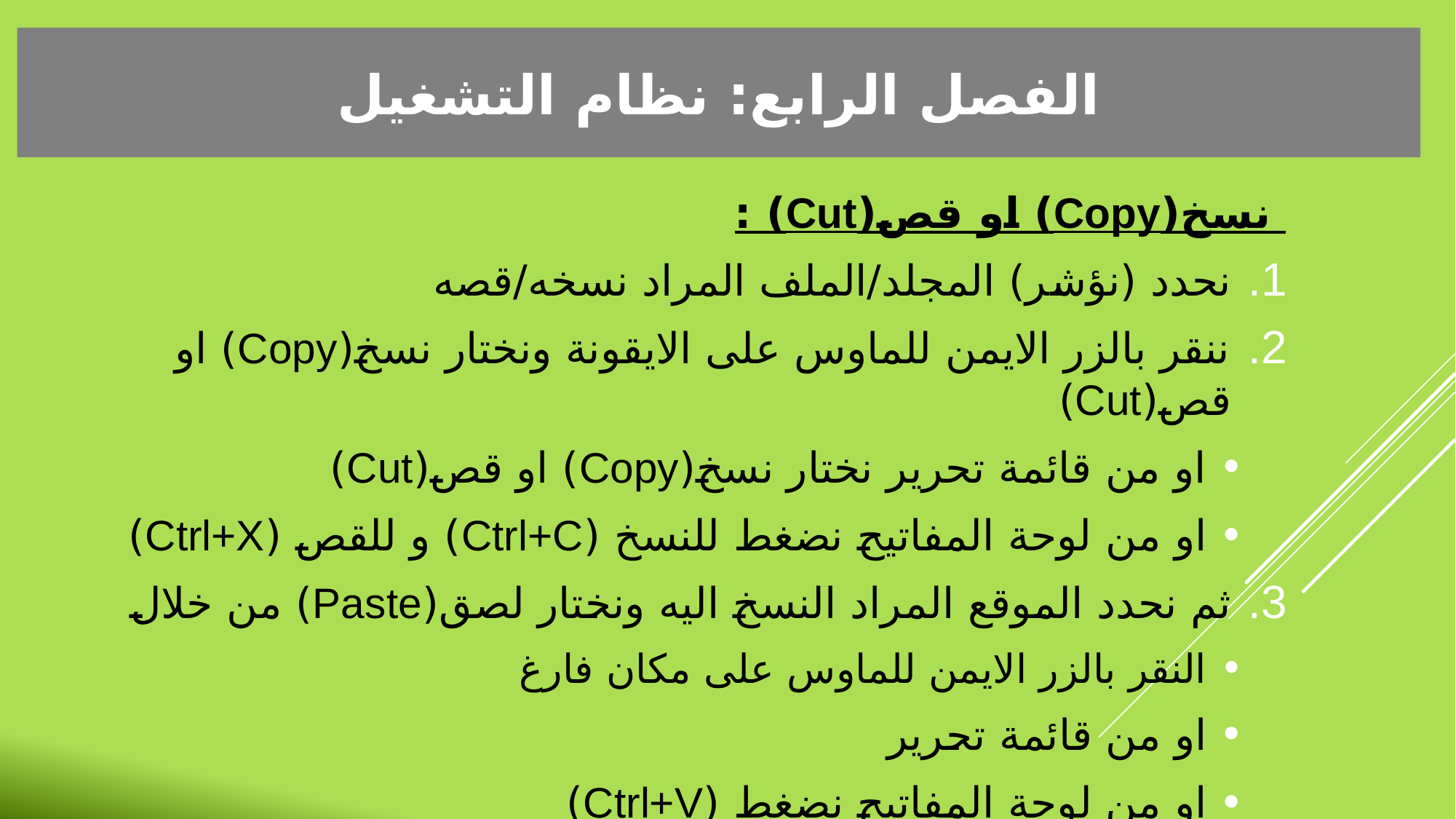

الفصل الرابع: نظام التشغيل
 نسخ(Copy) او قص(Cut) :
نحدد (نؤشر) المجلد/الملف المراد نسخه/قصه
ننقر بالزر الايمن للماوس على الايقونة ونختار نسخ(Copy) او قص(Cut)
او من قائمة تحرير نختار نسخ(Copy) او قص(Cut)
او من لوحة المفاتيح نضغط للنسخ (Ctrl+C) و للقص (Ctrl+X)
ثم نحدد الموقع المراد النسخ اليه ونختار لصق(Paste) من خلال
النقر بالزر الايمن للماوس على مكان فارغ
او من قائمة تحرير
او من لوحة المفاتيح نضغط (Ctrl+V)